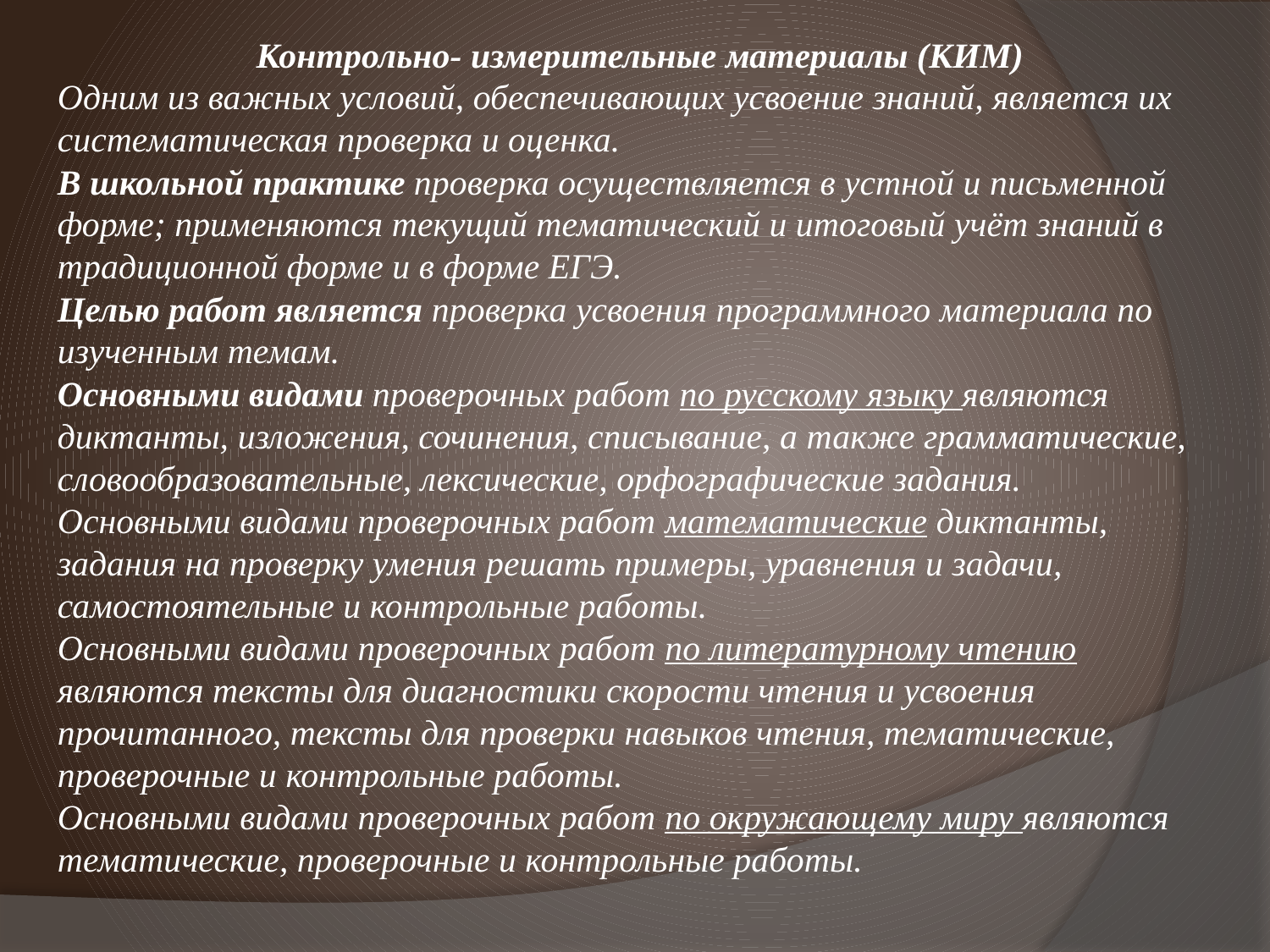

Контрольно- измерительные материалы (КИМ)
Одним из важных условий, обеспечивающих усвоение знаний, является их систематическая проверка и оценка.
В школьной практике проверка осуществляется в устной и письменной форме; применяются текущий тематический и итоговый учёт знаний в традиционной форме и в форме ЕГЭ.
Целью работ является проверка усвоения программного материала по изученным темам.
Основными видами проверочных работ по русскому языку являются диктанты, изложения, сочинения, списывание, а также грамматические, словообразовательные, лексические, орфографические задания.
Основными видами проверочных работ математические диктанты, задания на проверку умения решать примеры, уравнения и задачи, самостоятельные и контрольные работы.
Основными видами проверочных работ по литературному чтению являются тексты для диагностики скорости чтения и усвоения прочитанного, тексты для проверки навыков чтения, тематические, проверочные и контрольные работы.
Основными видами проверочных работ по окружающему миру являются тематические, проверочные и контрольные работы.